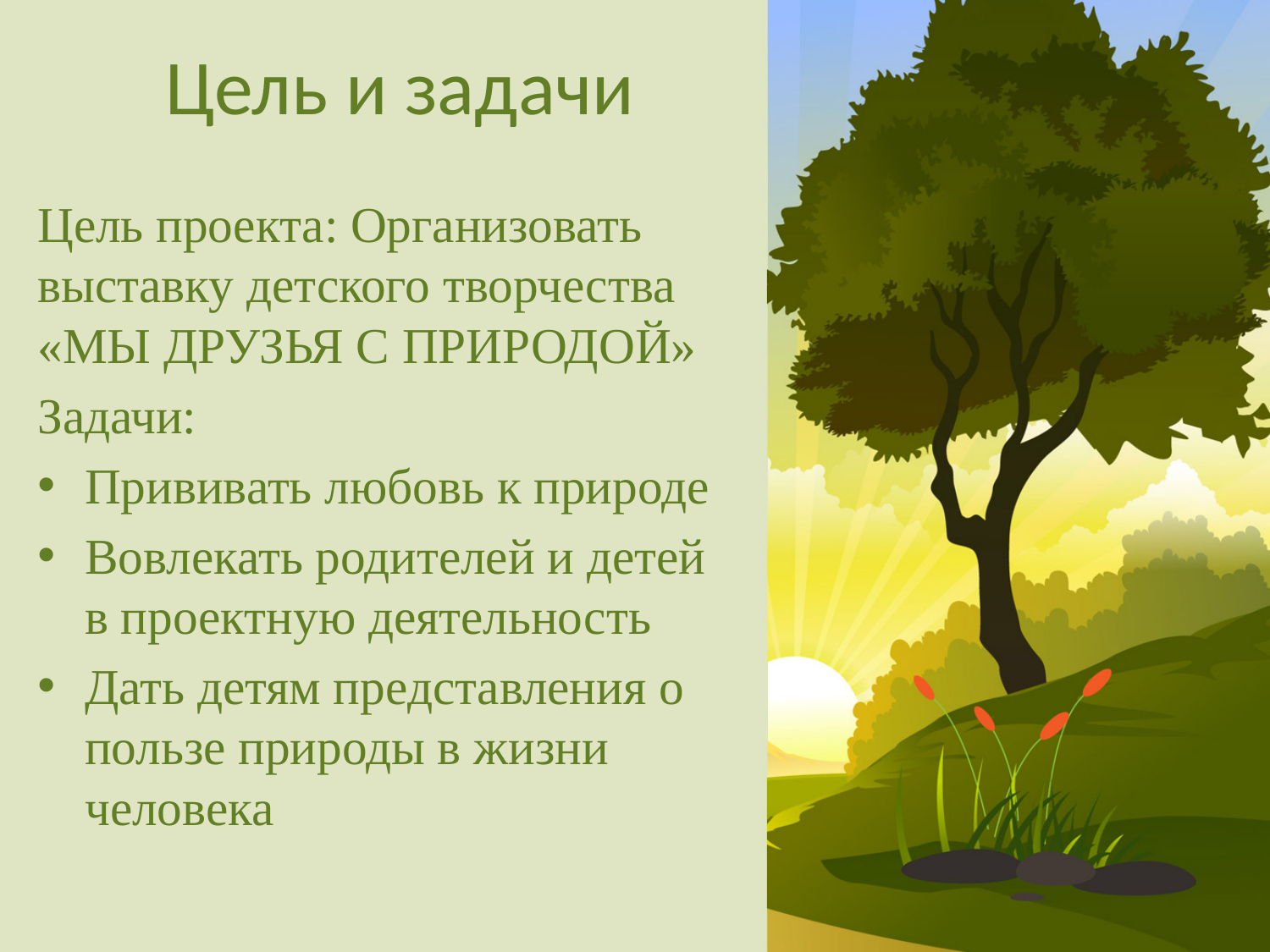

# Цель и задачи
Цель проекта: Организовать выставку детского творчества «МЫ ДРУЗЬЯ С ПРИРОДОЙ»
Задачи:
Прививать любовь к природе
Вовлекать родителей и детей в проектную деятельность
Дать детям представления о пользе природы в жизни человека